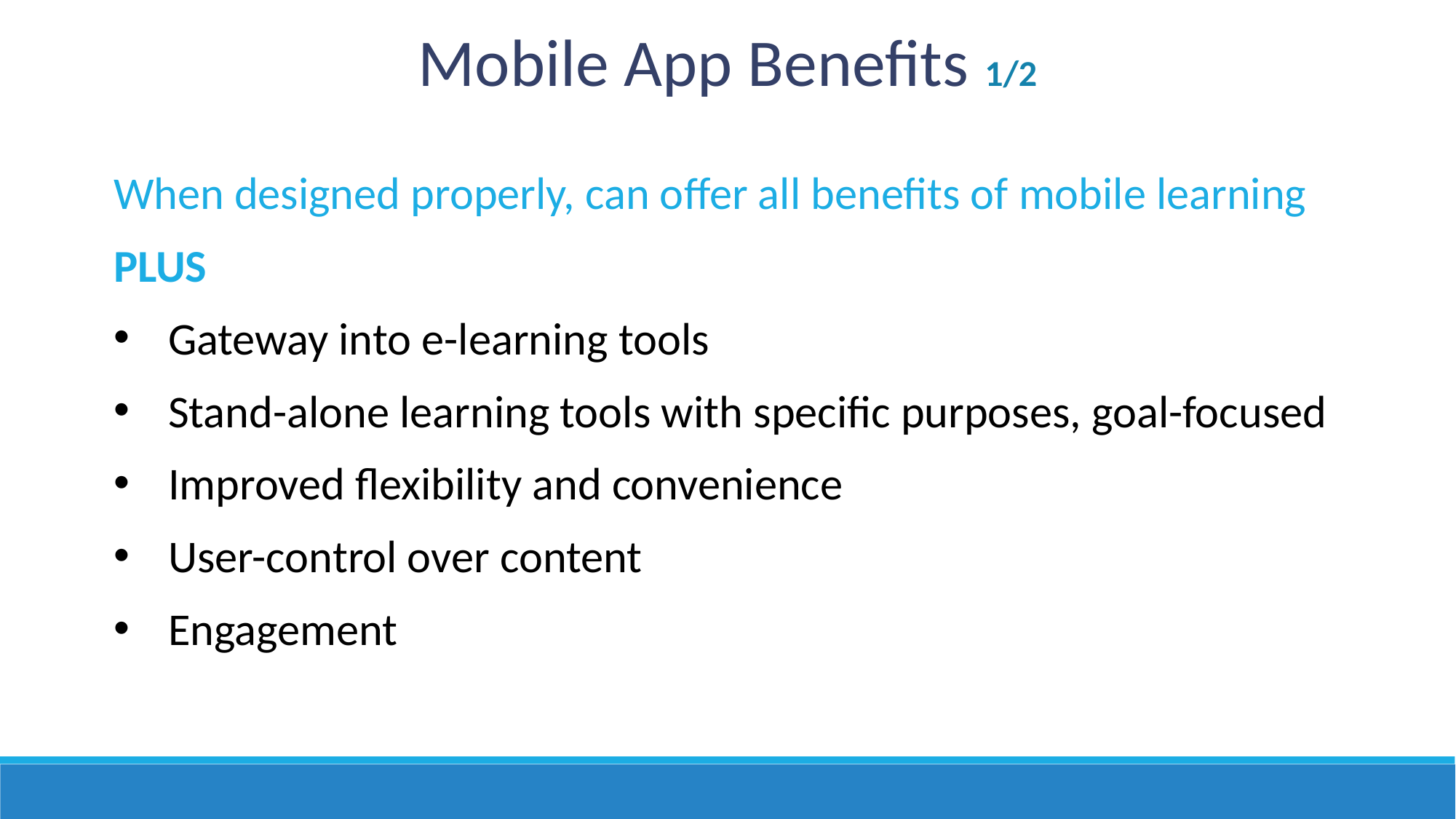

Mobile App Benefits 1/2

When designed properly, can offer all benefits of mobile learning
PLUS
Gateway into e-learning tools
Stand-alone learning tools with specific purposes, goal-focused
Improved flexibility and convenience
User-control over content
Engagement